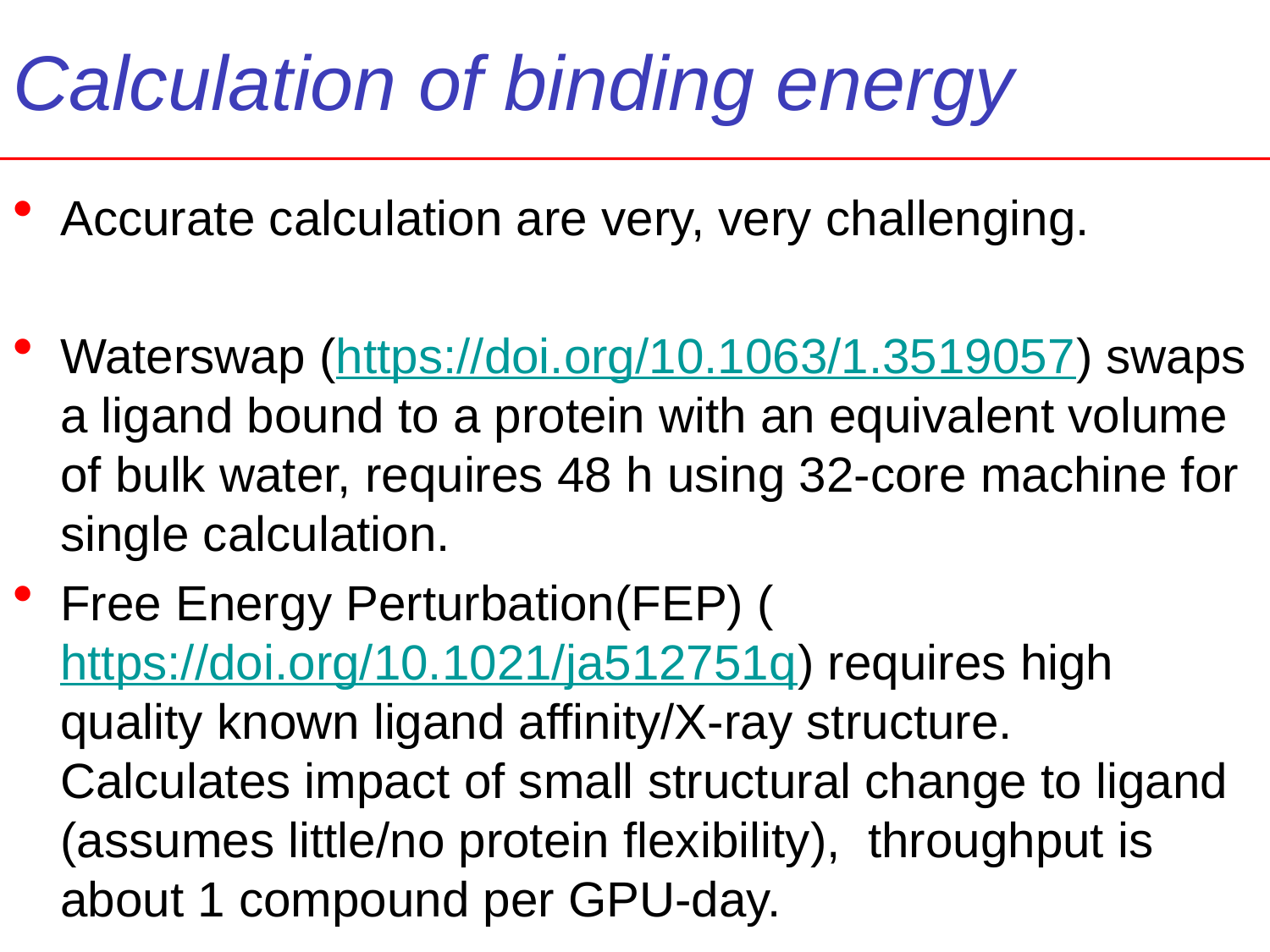

# Calculation of binding energy
Accurate calculation are very, very challenging.

Waterswap (https://doi.org/10.1063/1.3519057) swaps a ligand bound to a protein with an equivalent volume of bulk water, requires 48 h using 32-core machine for single calculation.
Free Energy Perturbation(FEP) (https://doi.org/10.1021/ja512751q) requires high quality known ligand affinity/X-ray structure. Calculates impact of small structural change to ligand (assumes little/no protein flexibility),  throughput is about 1 compound per GPU-day.